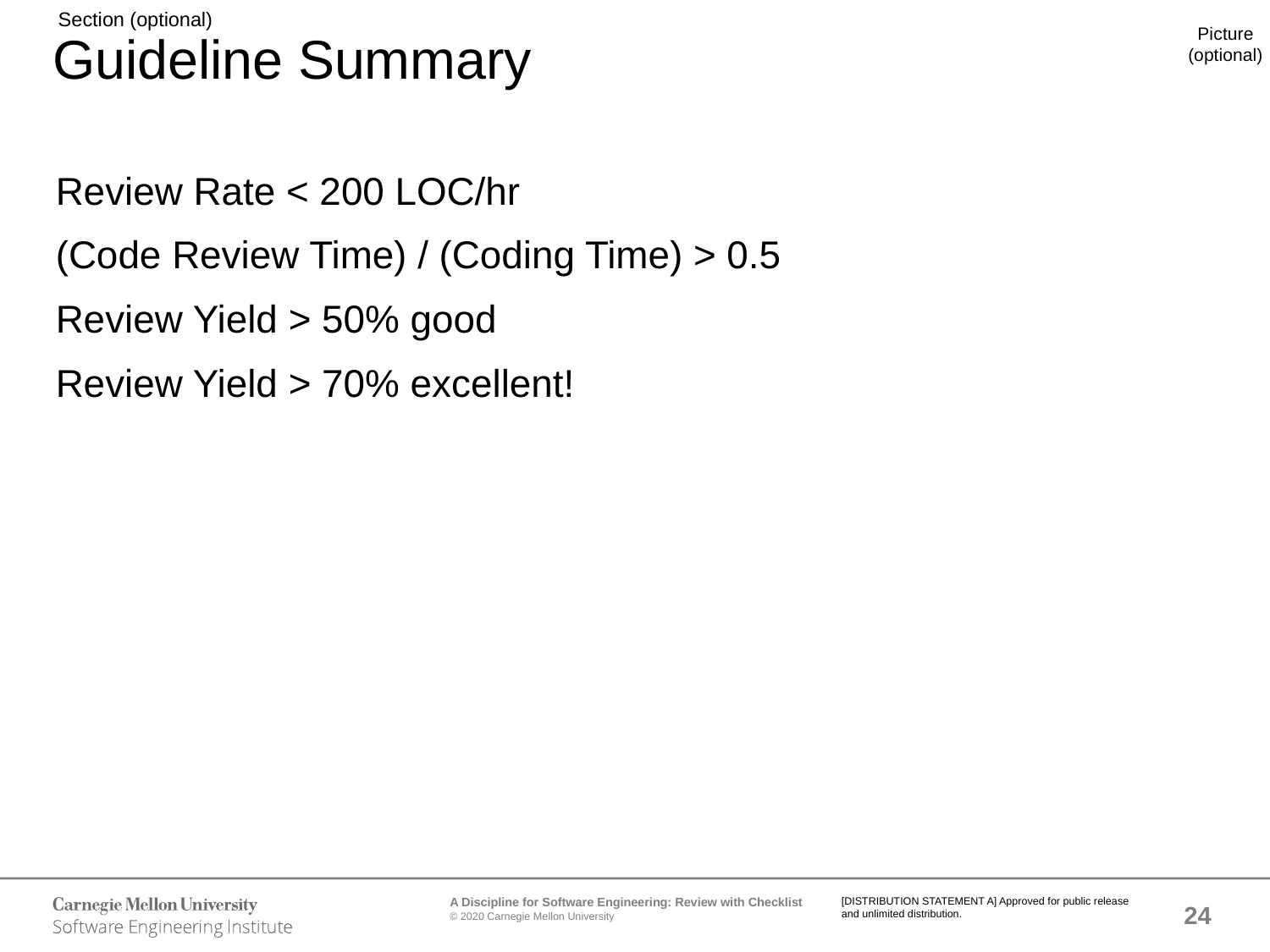

# Guideline Summary
Review Rate < 200 LOC/hr
(Code Review Time) / (Coding Time) > 0.5
Review Yield > 50% good
Review Yield > 70% excellent!